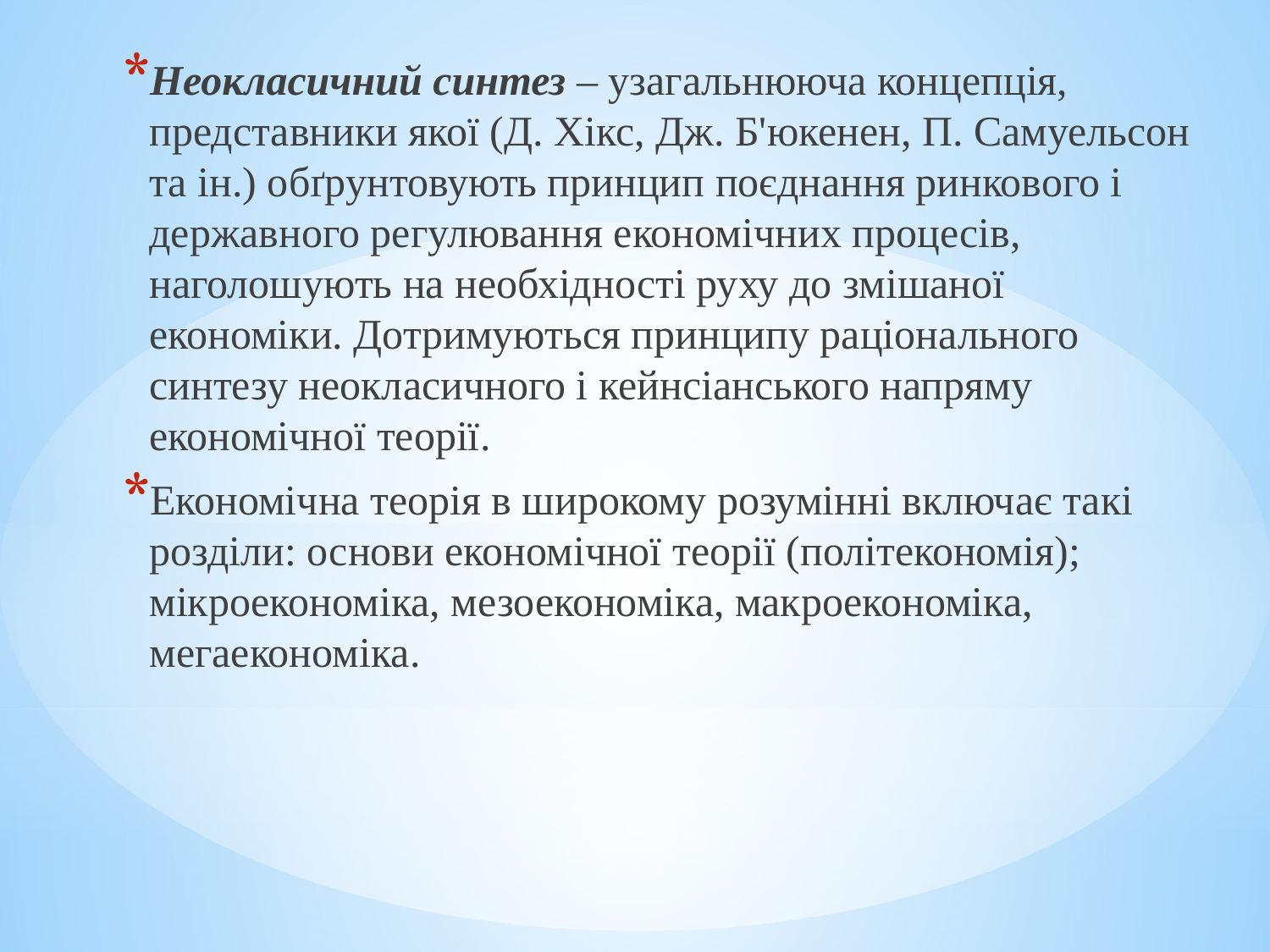

Неокласичний синтез – узагальнююча концепція, представники якої (Д. Хікс, Дж. Б'юкенен, П. Самуельсон та ін.) обґрунтовують принцип поєднання ринкового і державного регулювання економічних процесів, наголошують на необхідності руху до змішаної економіки. Дотримуються принципу раціонального синтезу неокласичного і кейнсіанського напряму економічної теорії.
Економічна теорія в широкому розумінні включає такі розділи: основи економічної теорії (політекономія); мікроекономіка, мезоекономіка, макроекономіка, мегаекономіка.